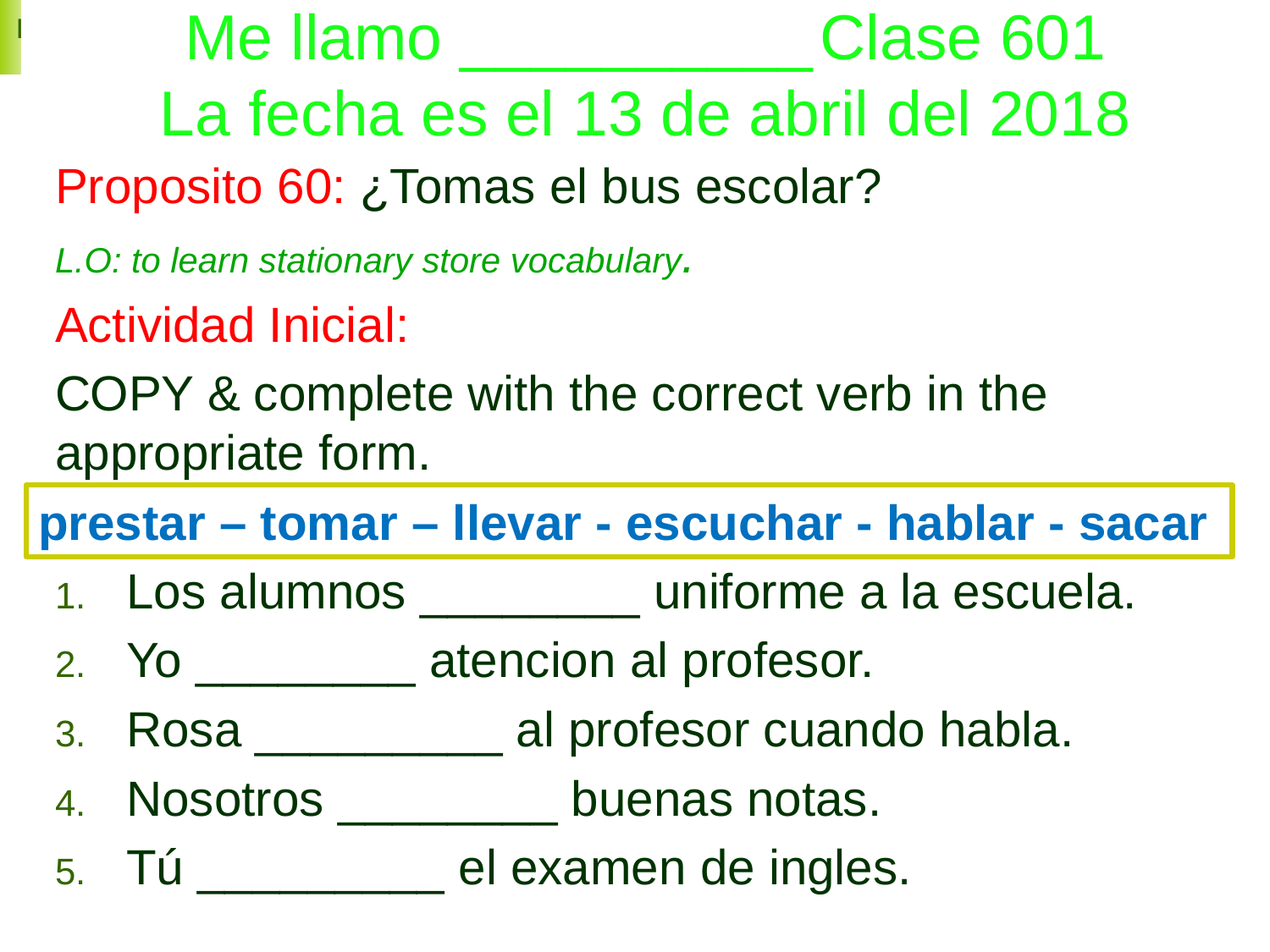

Me llamo __________	Clase 601
La fecha es el 13 de abril del 2018
Proposito 60: ¿Tomas el bus escolar?
L.O: to learn stationary store vocabulary.
Actividad Inicial:
COPY & complete with the correct verb in the appropriate form.

Los alumnos ________ uniforme a la escuela.
Yo ________ atencion al profesor.
Rosa _________ al profesor cuando habla.
Nosotros ________ buenas notas.
Tú _________ el examen de ingles.

prestar – tomar – llevar - escuchar - hablar - sacar